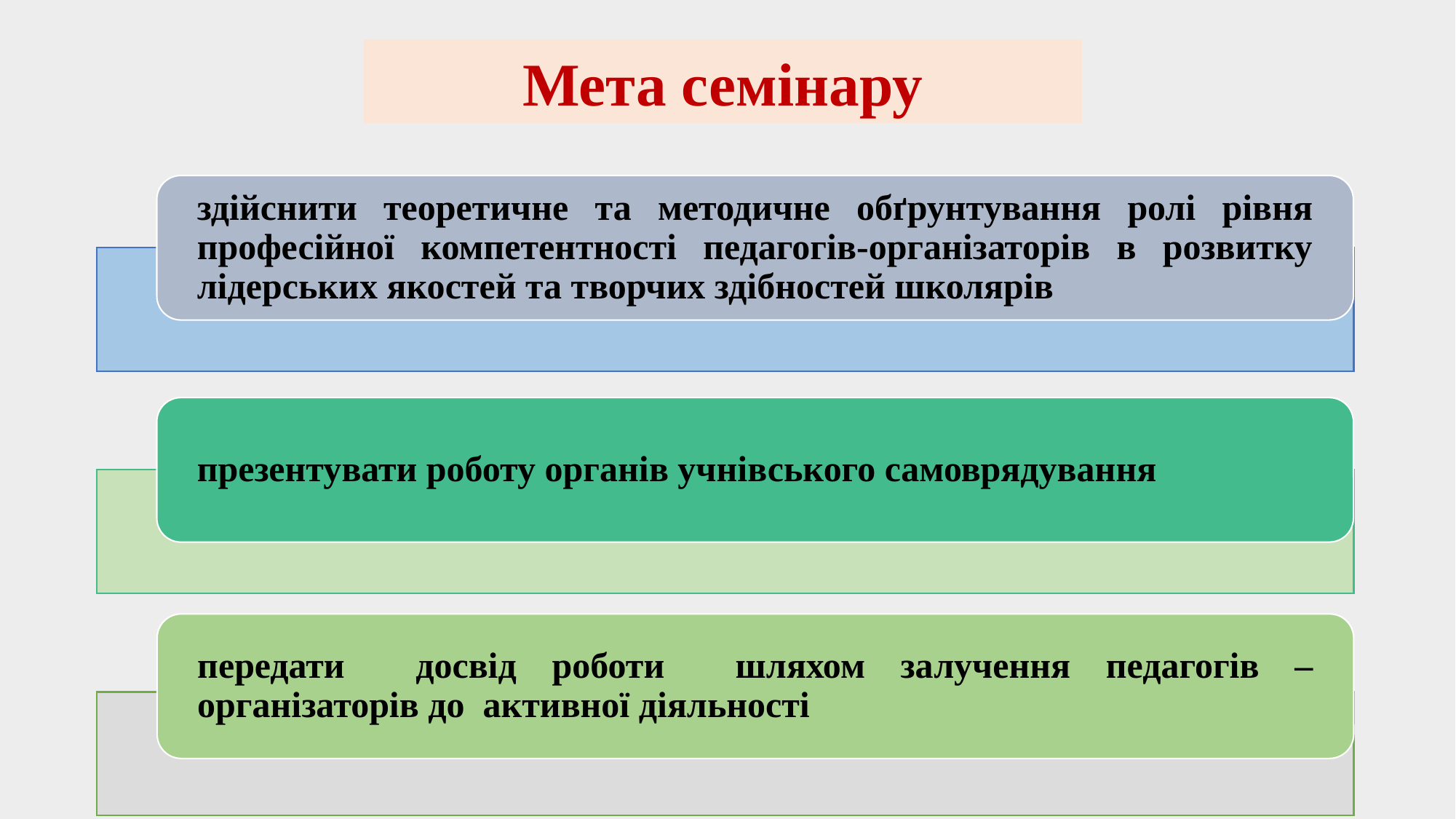

Мета семінару
здійснити теоретичне та методичне обґрунтування ролі рівня професійної компетентності педагогів-організаторів в розвитку лідерських якостей та творчих здібностей школярів
презентувати роботу органів учнівського самоврядування
передати  досвід роботи  шляхом залучення педагогів – організаторів до  активної діяльності